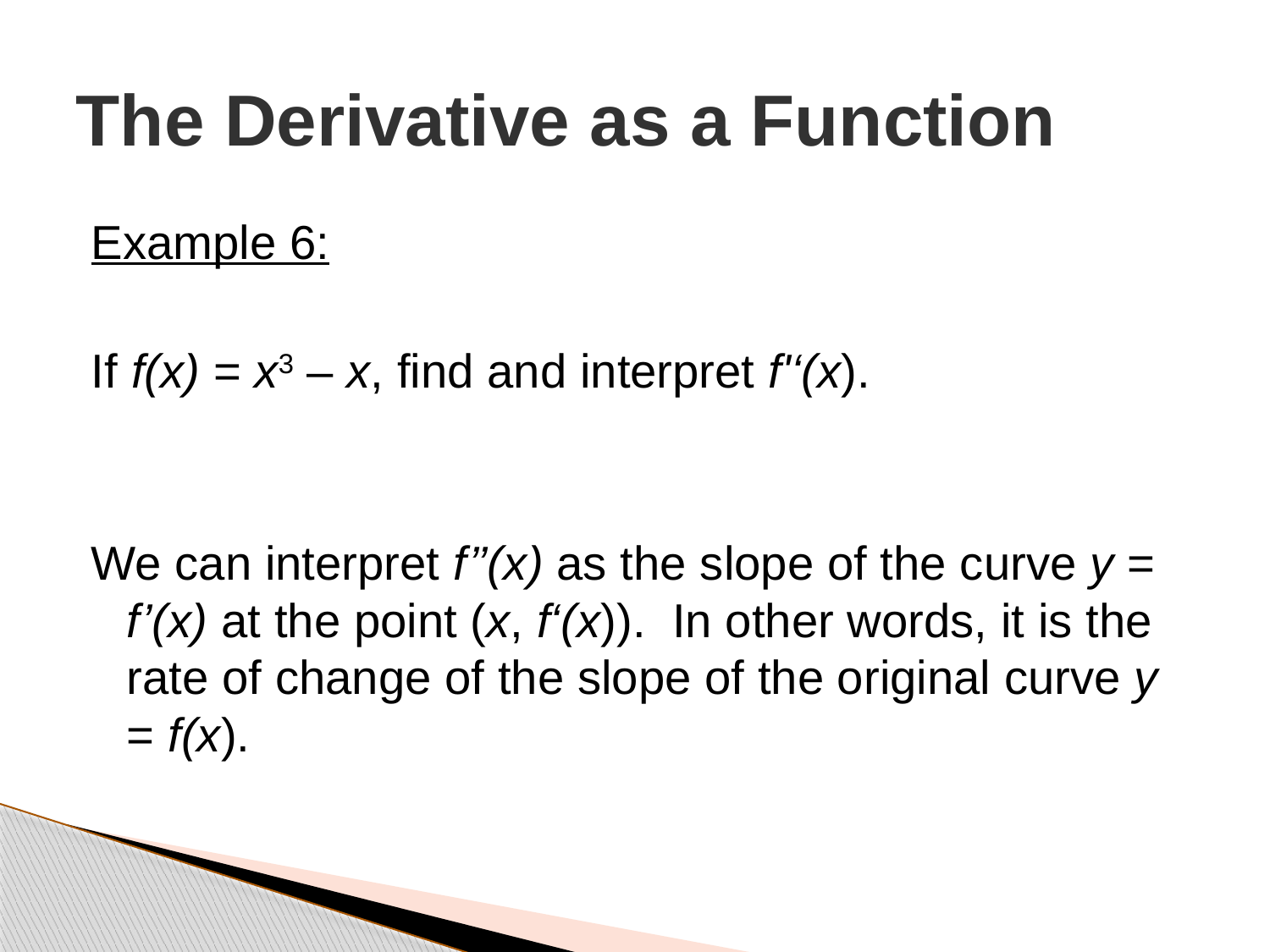

# The Derivative as a Function
Example 6:

If f(x) = x3 – x, find and interpret f'‘(x).

We can interpret f’’(x) as the slope of the curve y = f’(x) at the point (x, f‘(x)).  In other words, it is the rate of change of the slope of the original curve y = f(x).